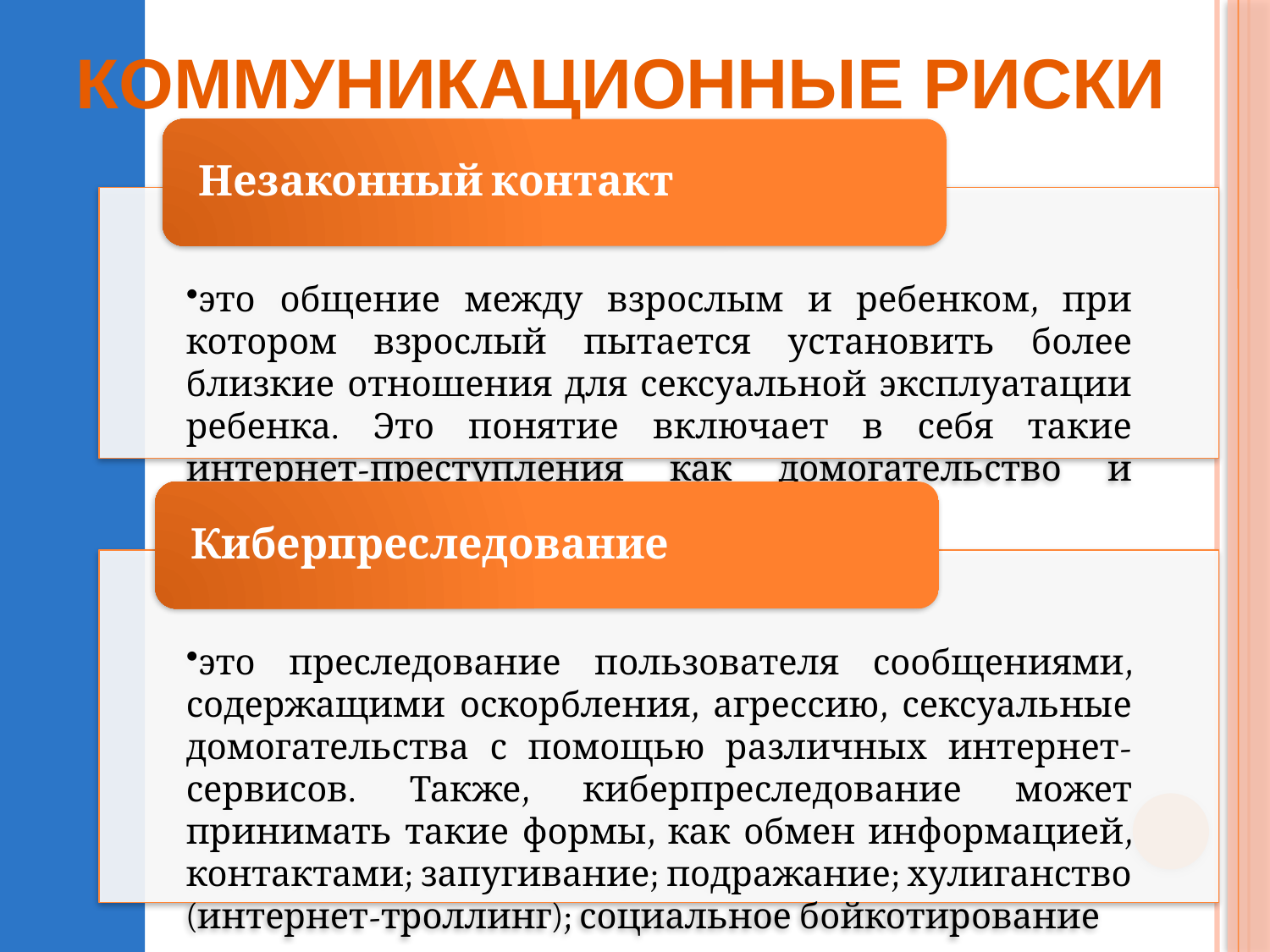

# Коммуникационные риски
это общение между взрослым и ребенком, при котором взрослый пытается установить более близкие отношения для сексуальной эксплуатации ребенка. Это понятие включает в себя такие интернет-преступления как домогательство и груминг.
Незаконный контакт
это преследование пользователя сообщениями, содержащими оскорбления, агрессию, сексуальные домогательства с помощью различных интернет-сервисов. Также, киберпреследование может принимать такие формы, как обмен информацией, контактами; запугивание; подражание; хулиганство (интернет-троллинг); социальное бойкотирование
Киберпреследование